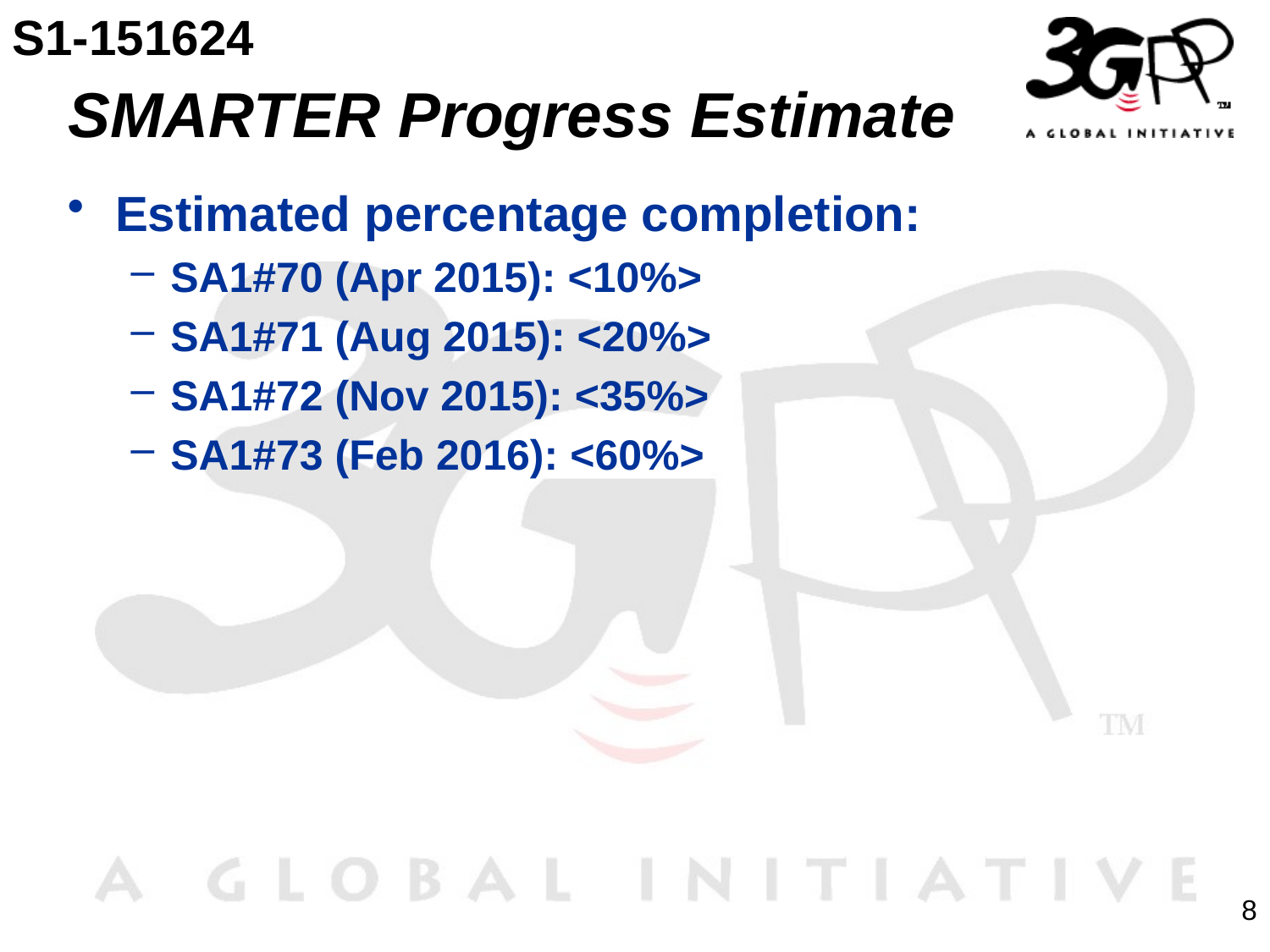

S1-151624
# SMARTER Progress Estimate
Estimated percentage completion:
SA1#70 (Apr 2015): <10%>
SA1#71 (Aug 2015): <20%>
SA1#72 (Nov 2015): <35%>
SA1#73 (Feb 2016): <60%>
8